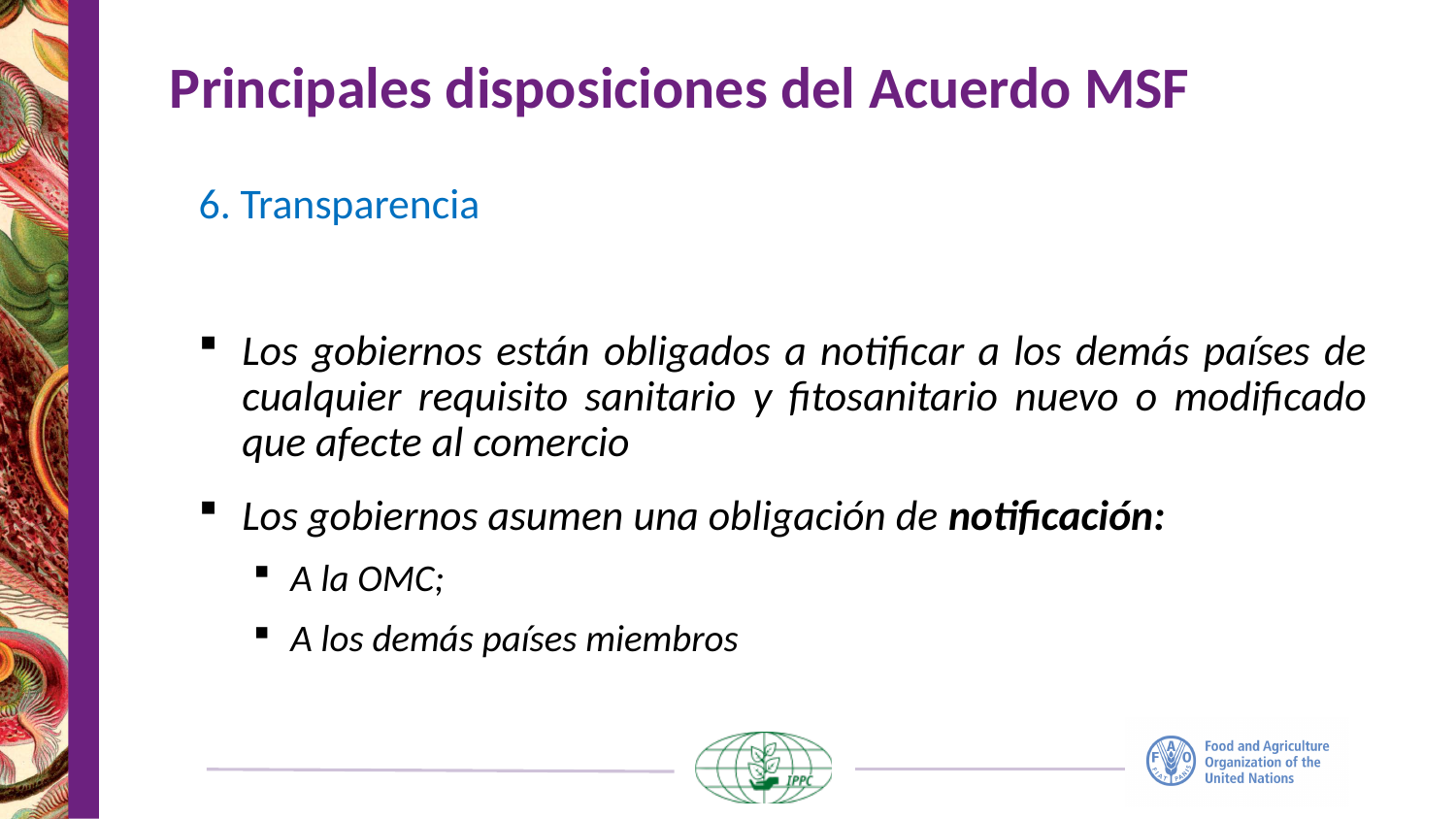

# Principales disposiciones del Acuerdo MSF
6. Transparencia

Los gobiernos están obligados a notificar a los demás países de cualquier requisito sanitario y fitosanitario nuevo o modificado que afecte al comercio
Los gobiernos asumen una obligación de notificación:
A la OMC;
A los demás países miembros